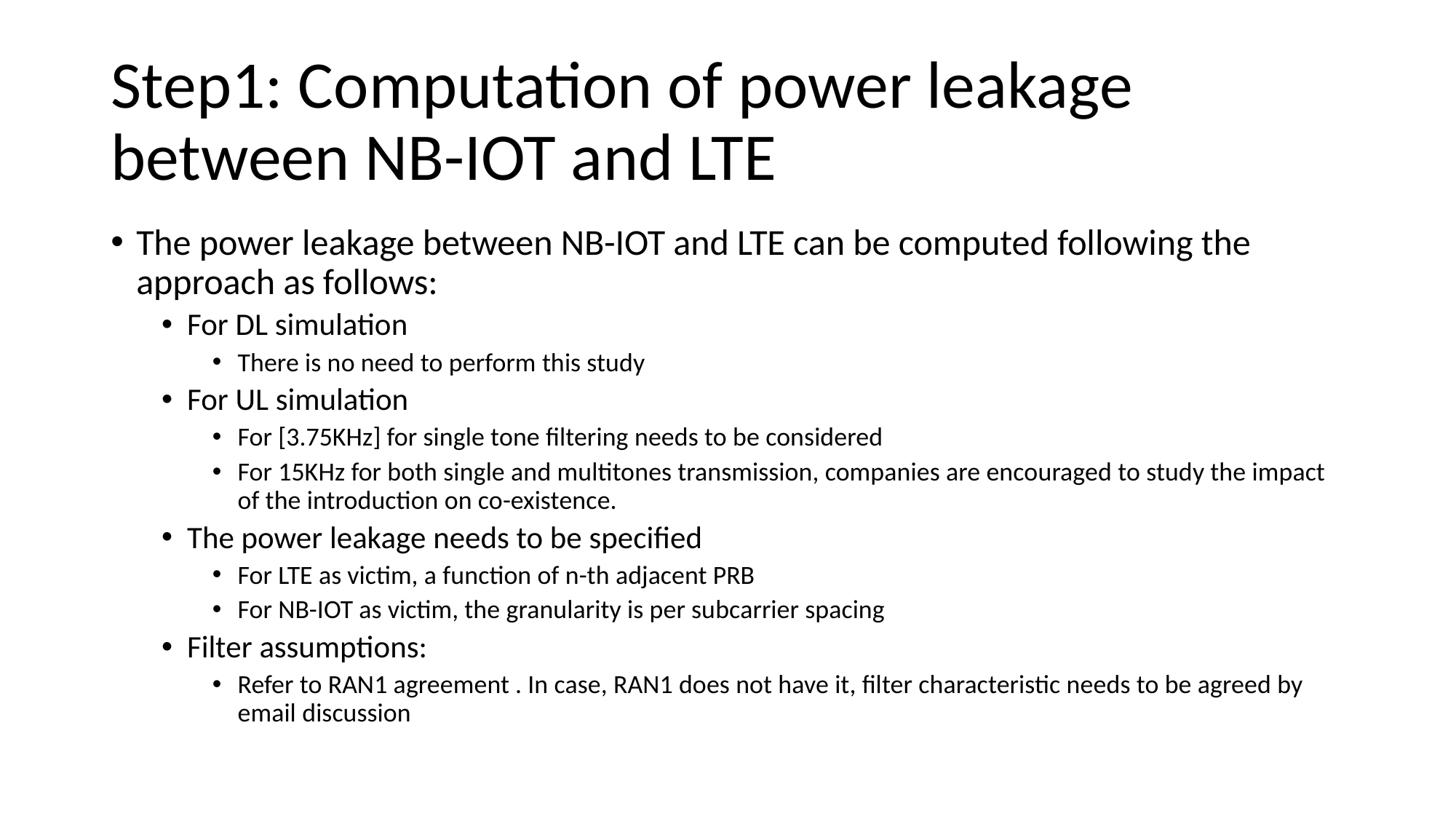

# Step1: Computation of power leakage between NB-IOT and LTE
The power leakage between NB-IOT and LTE can be computed following the approach as follows:
For DL simulation
There is no need to perform this study
For UL simulation
For [3.75KHz] for single tone filtering needs to be considered
For 15KHz for both single and multitones transmission, companies are encouraged to study the impact of the introduction on co-existence.
The power leakage needs to be specified
For LTE as victim, a function of n-th adjacent PRB
For NB-IOT as victim, the granularity is per subcarrier spacing
Filter assumptions:
Refer to RAN1 agreement . In case, RAN1 does not have it, filter characteristic needs to be agreed by email discussion